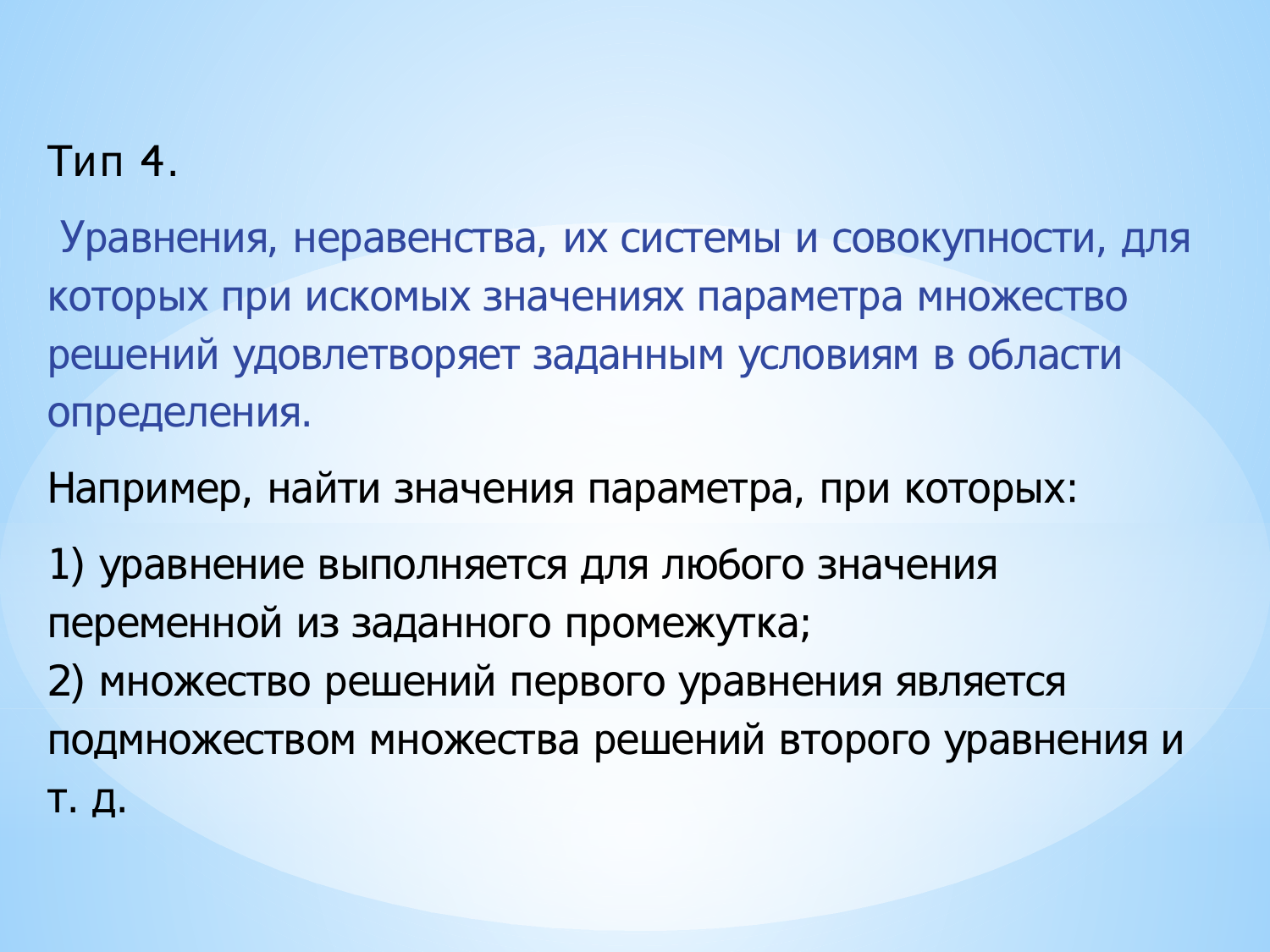

Тип 4.
 Уравнения, неравенства, их системы и совокупности, для которых при искомых значениях параметра множество решений удовлетворяет заданным условиям в области определения.
Например, найти значения параметра, при которых:
1) уравнение выполняется для любого значения переменной из заданного промежутка;
2) множество решений первого уравнения является подмножеством множества решений второго уравнения и т. д.